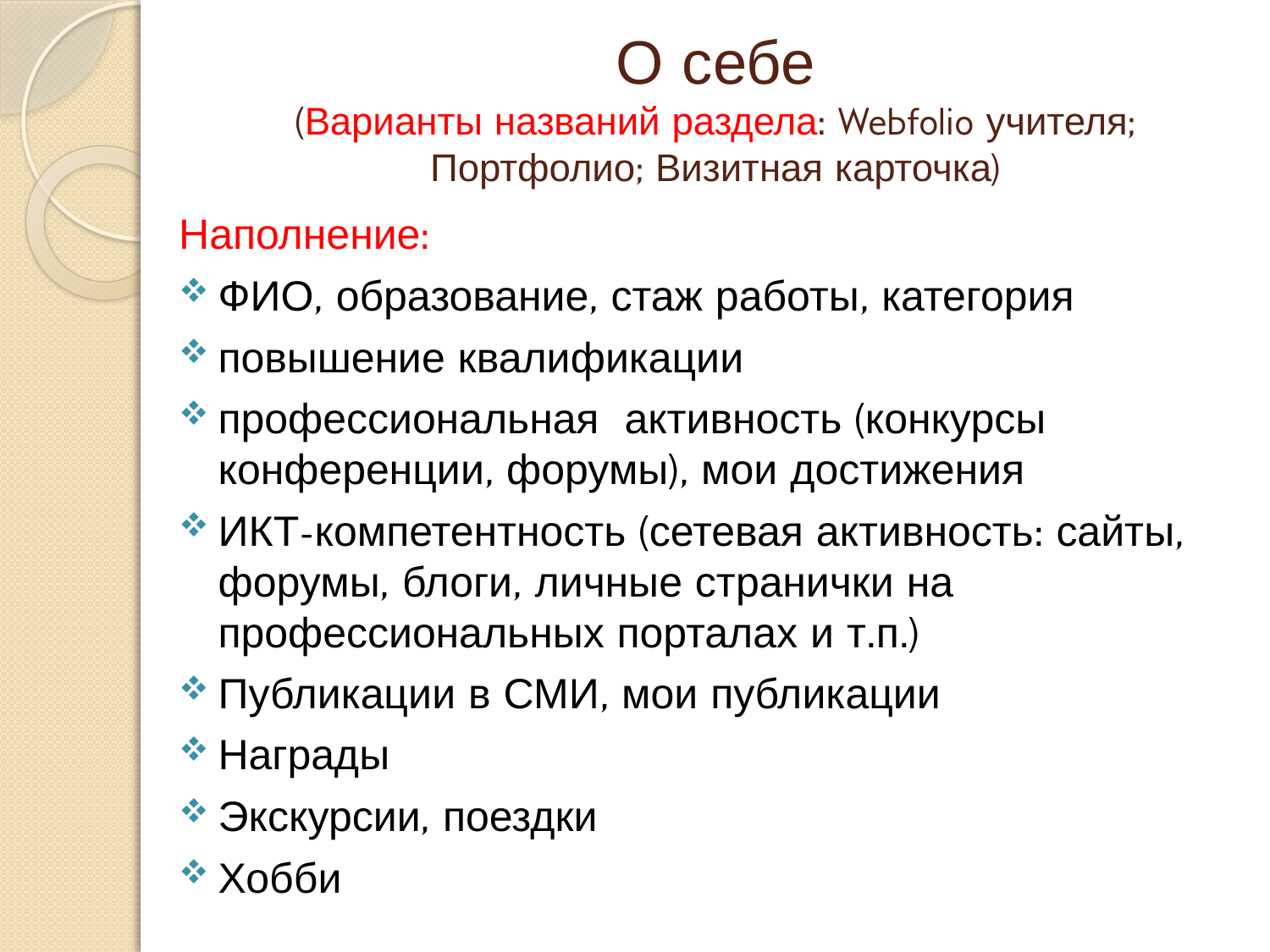

# О себе (Варианты названий раздела: Webfolio учителя; Портфолио; Визитная карточка)
Наполнение:
ФИО, образование, стаж работы, категория
повышение квалификации
профессиональная  активность (конкурсы конференции, форумы), мои достижения
ИКТ-компетентность (сетевая активность: сайты, форумы, блоги, личные странички на профессиональных порталах и т.п.)
Публикации в СМИ, мои публикации
Награды
Экскурсии, поездки
Хобби